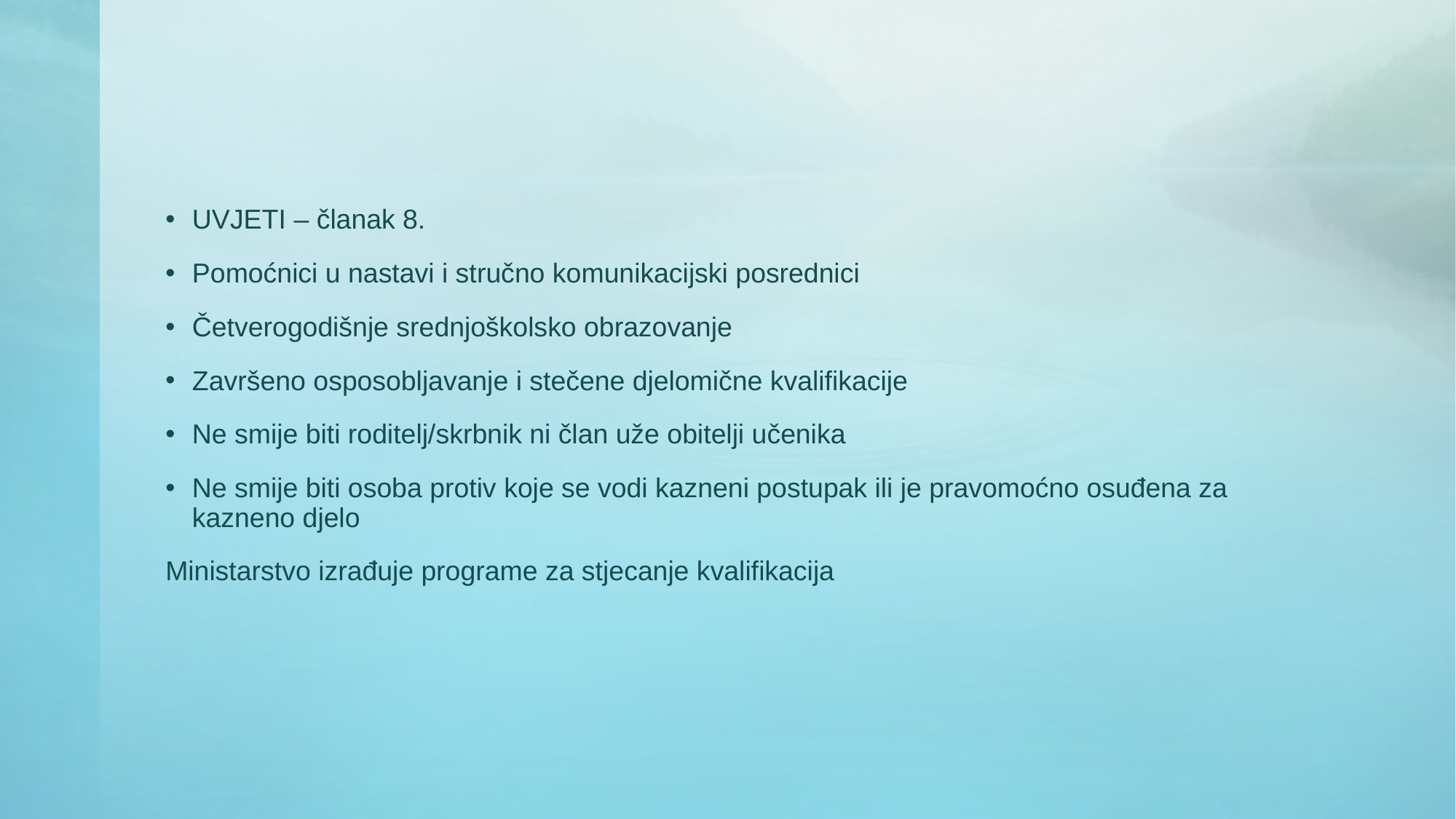

#
UVJETI – članak 8.
Pomoćnici u nastavi i stručno komunikacijski posrednici
Četverogodišnje srednjoškolsko obrazovanje
Završeno osposobljavanje i stečene djelomične kvalifikacije
Ne smije biti roditelj/skrbnik ni član uže obitelji učenika
Ne smije biti osoba protiv koje se vodi kazneni postupak ili je pravomoćno osuđena za kazneno djelo
Ministarstvo izrađuje programe za stjecanje kvalifikacija